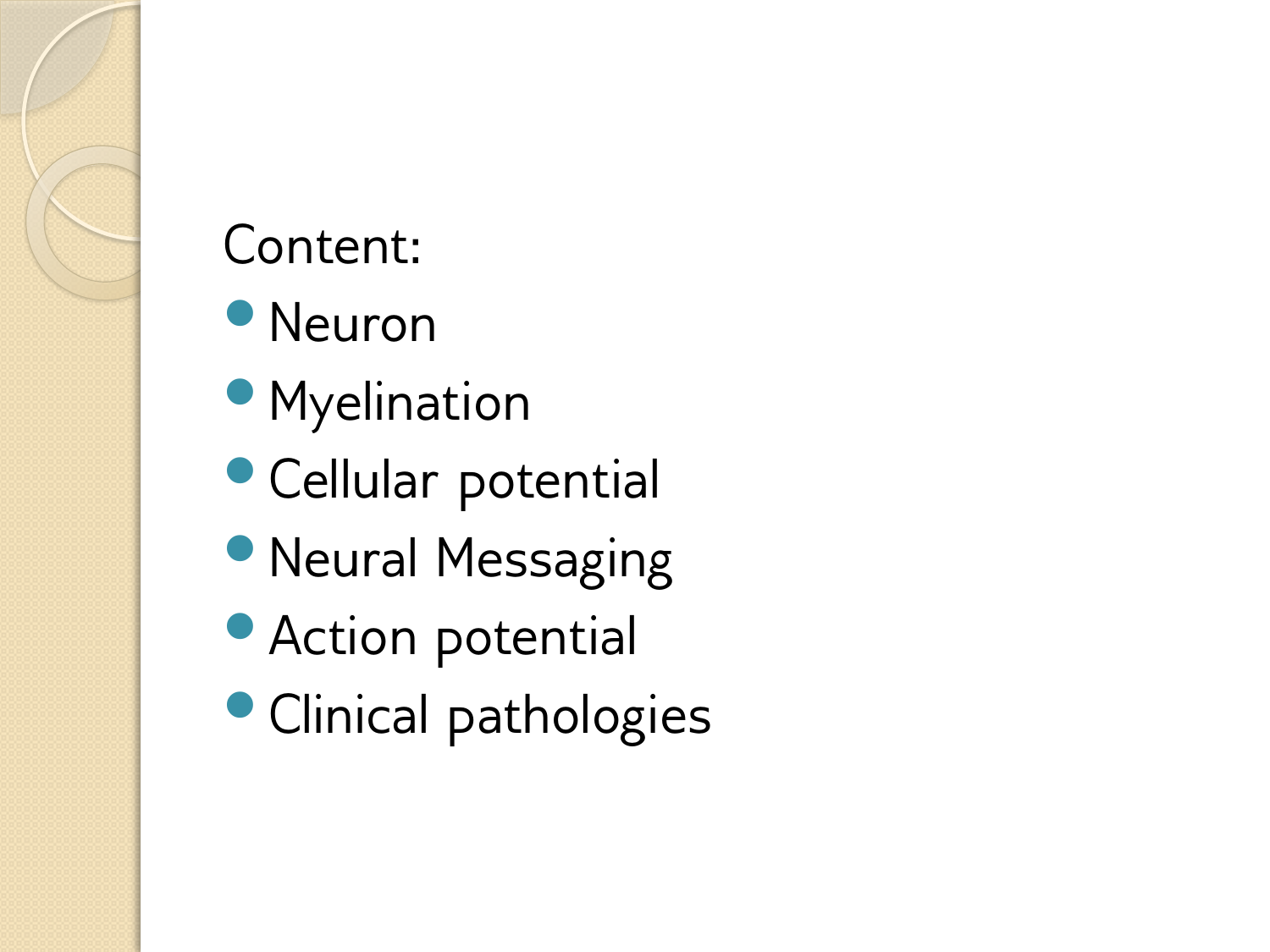

#
Content:
Neuron
Myelination
Cellular potential
Neural Messaging
Action potential
Clinical pathologies